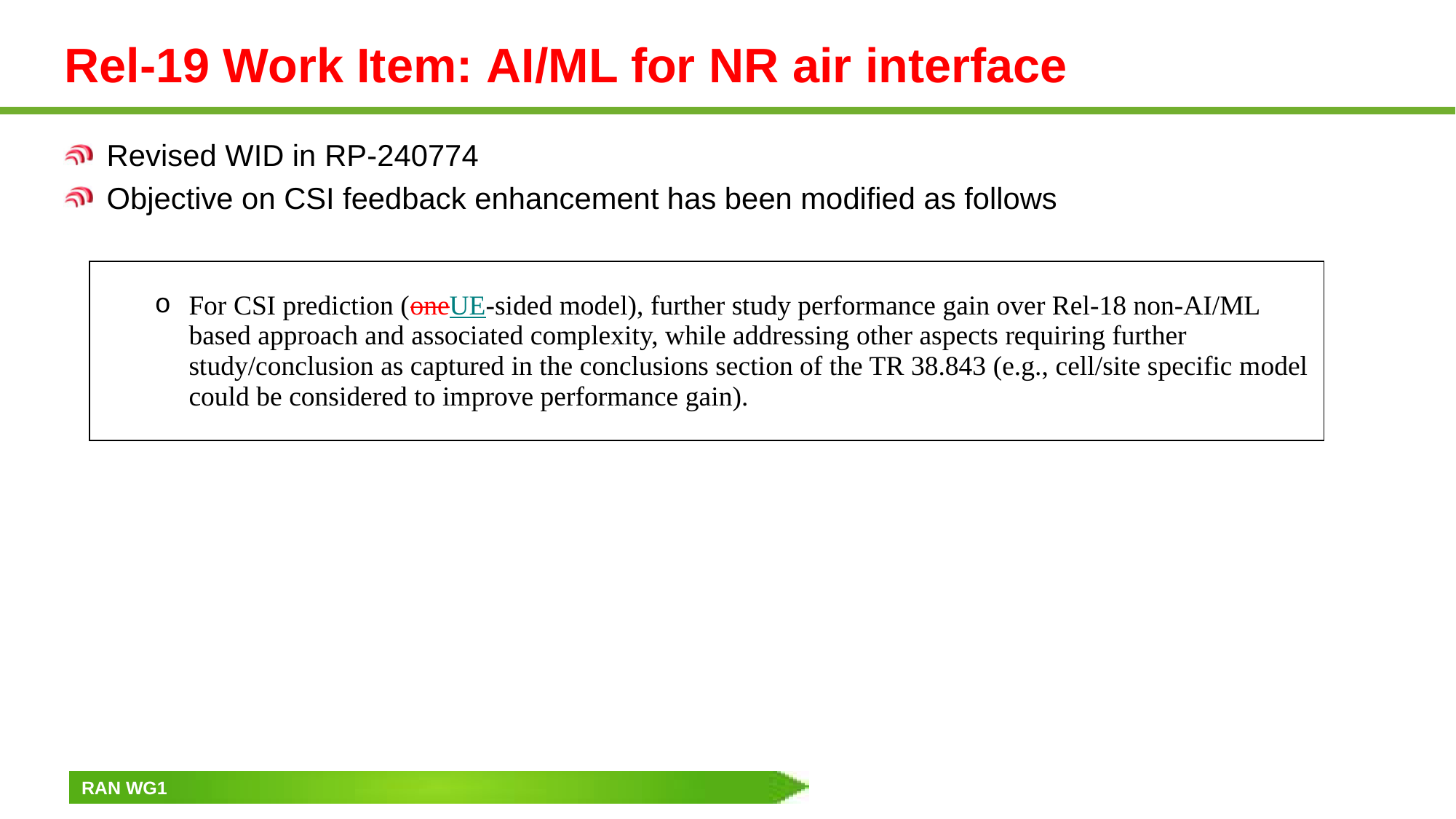

# Rel-19 Work Item: AI/ML for NR air interface
Revised WID in RP-240774
Objective on CSI feedback enhancement has been modified as follows

| For CSI prediction (oneUE-sided model), further study performance gain over Rel-18 non-AI/ML based approach and associated complexity, while addressing other aspects requiring further study/conclusion as captured in the conclusions section of the TR 38.843 (e.g., cell/site specific model could be considered to improve performance gain). |
| --- |